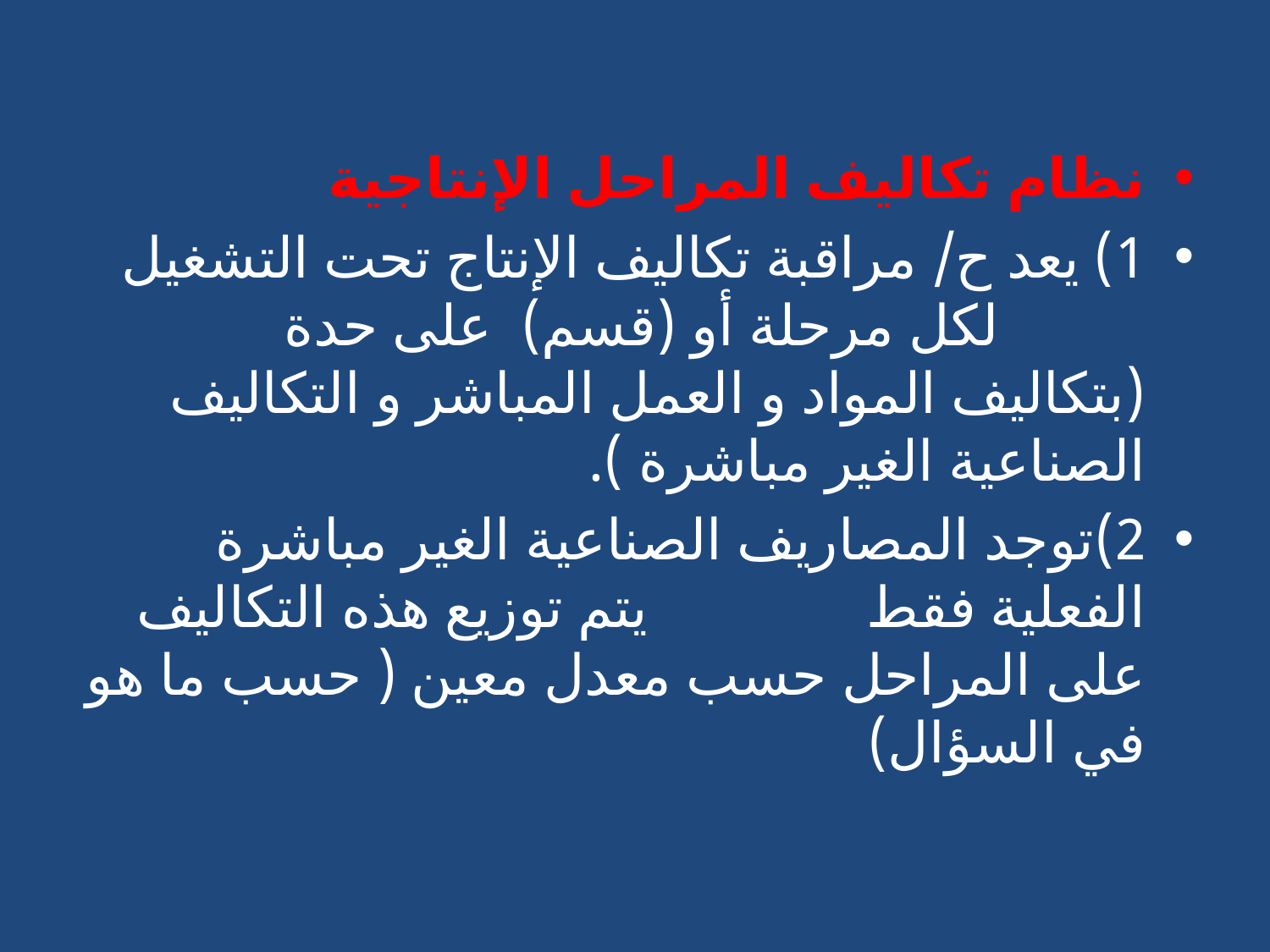

#
نظام تكاليف المراحل الإنتاجية
1) يعد ح/ مراقبة تكاليف الإنتاج تحت التشغيل              لكل مرحلة أو (قسم)  على حدة (بتكاليف المواد و العمل المباشر و التكاليف الصناعية الغير مباشرة ).
2)توجد المصاريف الصناعية الغير مباشرة الفعلية فقط               يتم توزيع هذه التكاليف على المراحل حسب معدل معين ( حسب ما هو في السؤال)